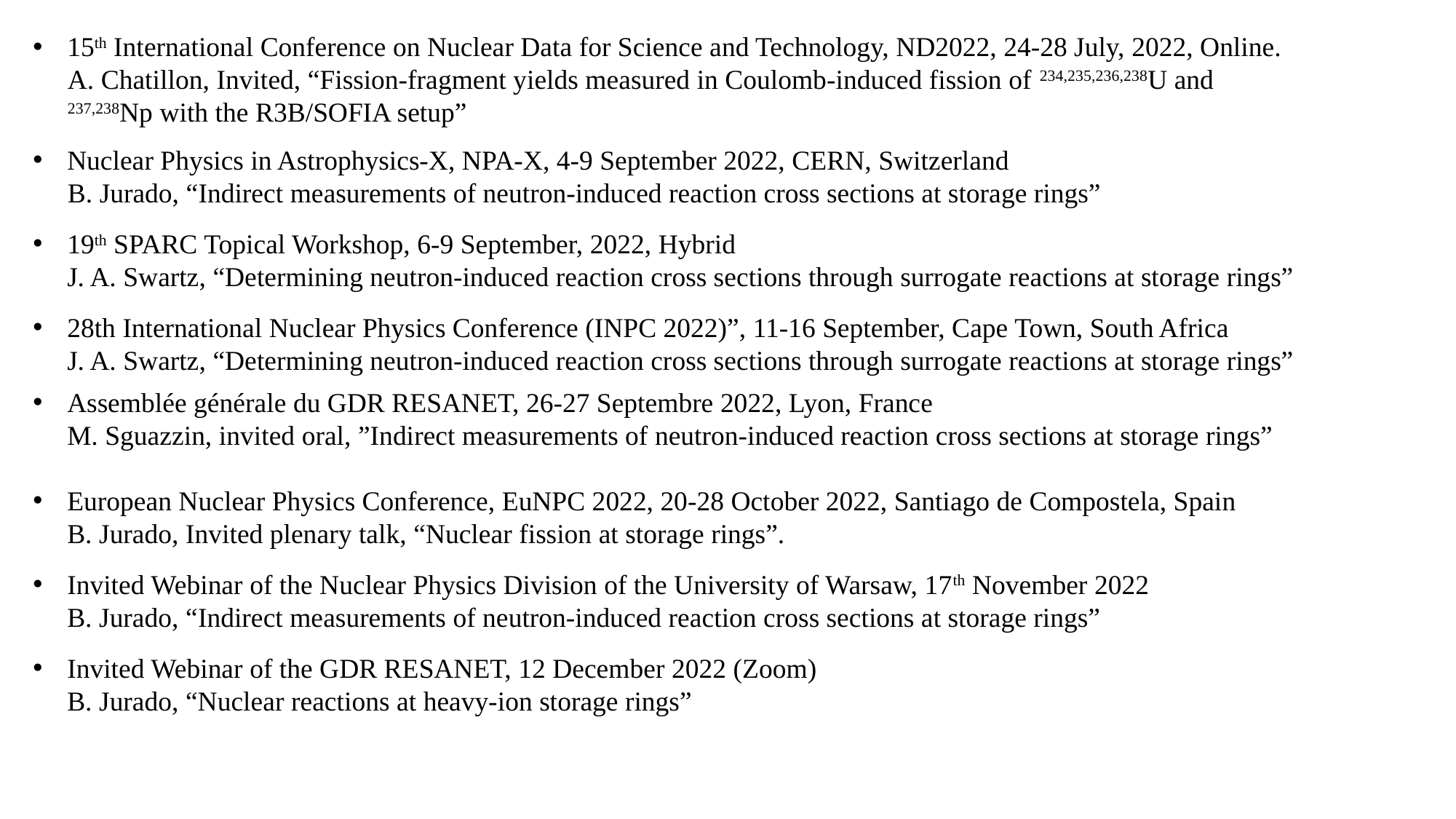

15th International Conference on Nuclear Data for Science and Technology, ND2022, 24-28 July, 2022, Online.
     A. Chatillon, Invited, “Fission-fragment yields measured in Coulomb-induced fission of 234,235,236,238U and
     237,238Np with the R3B/SOFIA setup”
Nuclear Physics in Astrophysics-X, NPA-X, 4-9 September 2022, CERN, Switzerland
     B. Jurado, “Indirect measurements of neutron-induced reaction cross sections at storage rings”
19th SPARC Topical Workshop, 6-9 September, 2022, Hybrid
J. A. Swartz, “Determining neutron-induced reaction cross sections through surrogate reactions at storage rings”
28th International Nuclear Physics Conference (INPC 2022)”, 11-16 September, Cape Town, South Africa
J. A. Swartz, “Determining neutron-induced reaction cross sections through surrogate reactions at storage rings”
Assemblée générale du GDR RESANET, 26-27 Septembre 2022, Lyon, France
M. Sguazzin, invited oral, ”Indirect measurements of neutron-induced reaction cross sections at storage rings”

European Nuclear Physics Conference, EuNPC 2022, 20-28 October 2022, Santiago de Compostela, Spain
B. Jurado, Invited plenary talk, “Nuclear fission at storage rings”.
Invited Webinar of the Nuclear Physics Division of the University of Warsaw, 17th November 2022
B. Jurado, “Indirect measurements of neutron-induced reaction cross sections at storage rings”
Invited Webinar of the GDR RESANET, 12 December 2022 (Zoom)
B. Jurado, “Nuclear reactions at heavy-ion storage rings”